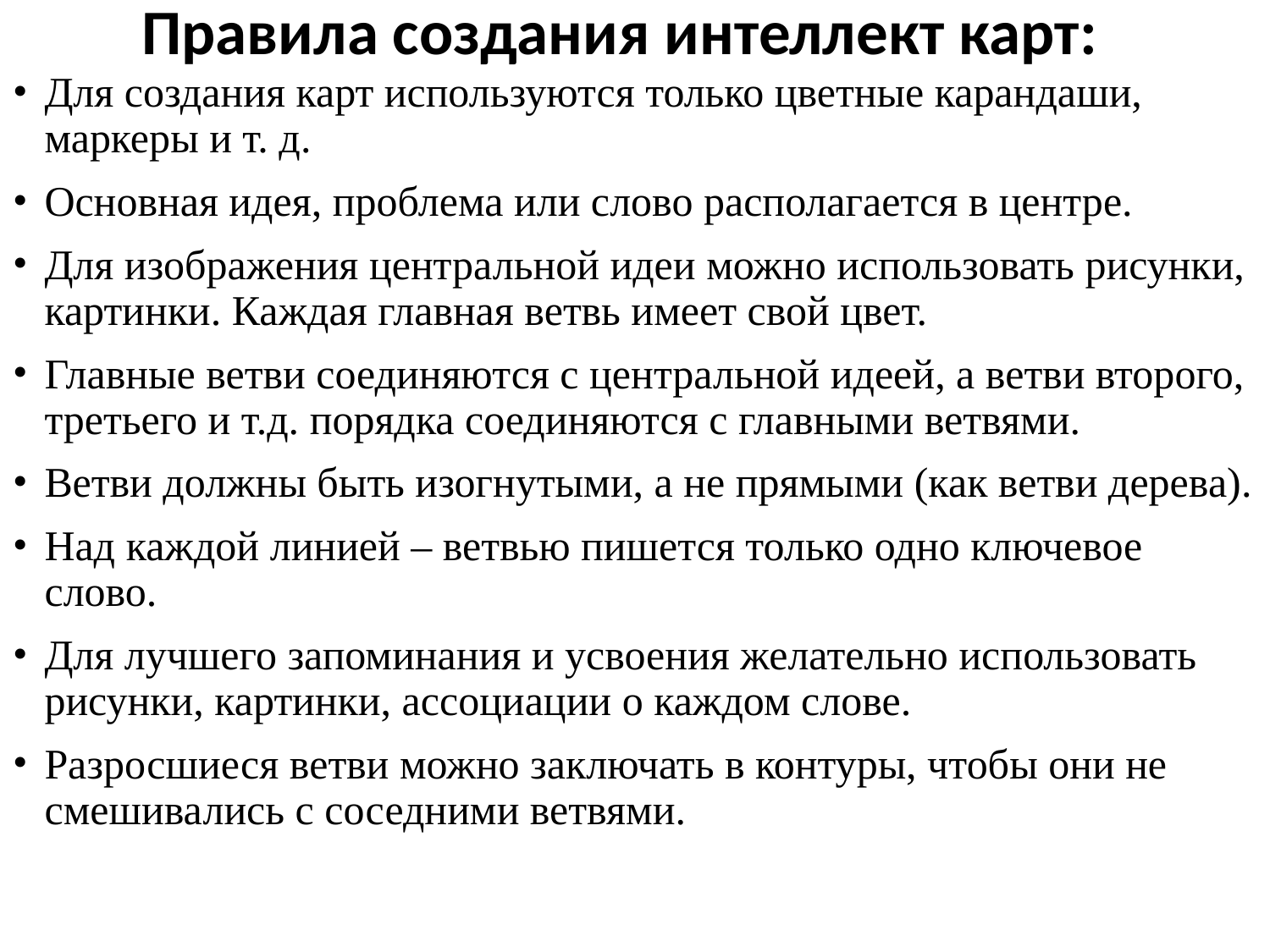

# Правила создания интеллект карт:
Для создания карт используются только цветные карандаши, маркеры и т. д.
Основная идея, проблема или слово располагается в центре.
Для изображения центральной идеи можно использовать рисунки, картинки. Каждая главная ветвь имеет свой цвет.
Главные ветви соединяются с центральной идеей, а ветви второго, третьего и т.д. порядка соединяются с главными ветвями.
Ветви должны быть изогнутыми, а не прямыми (как ветви дерева).
Над каждой линией – ветвью пишется только одно ключевое слово.
Для лучшего запоминания и усвоения желательно использовать рисунки, картинки, ассоциации о каждом слове.
Разросшиеся ветви можно заключать в контуры, чтобы они не смешивались с соседними ветвями.